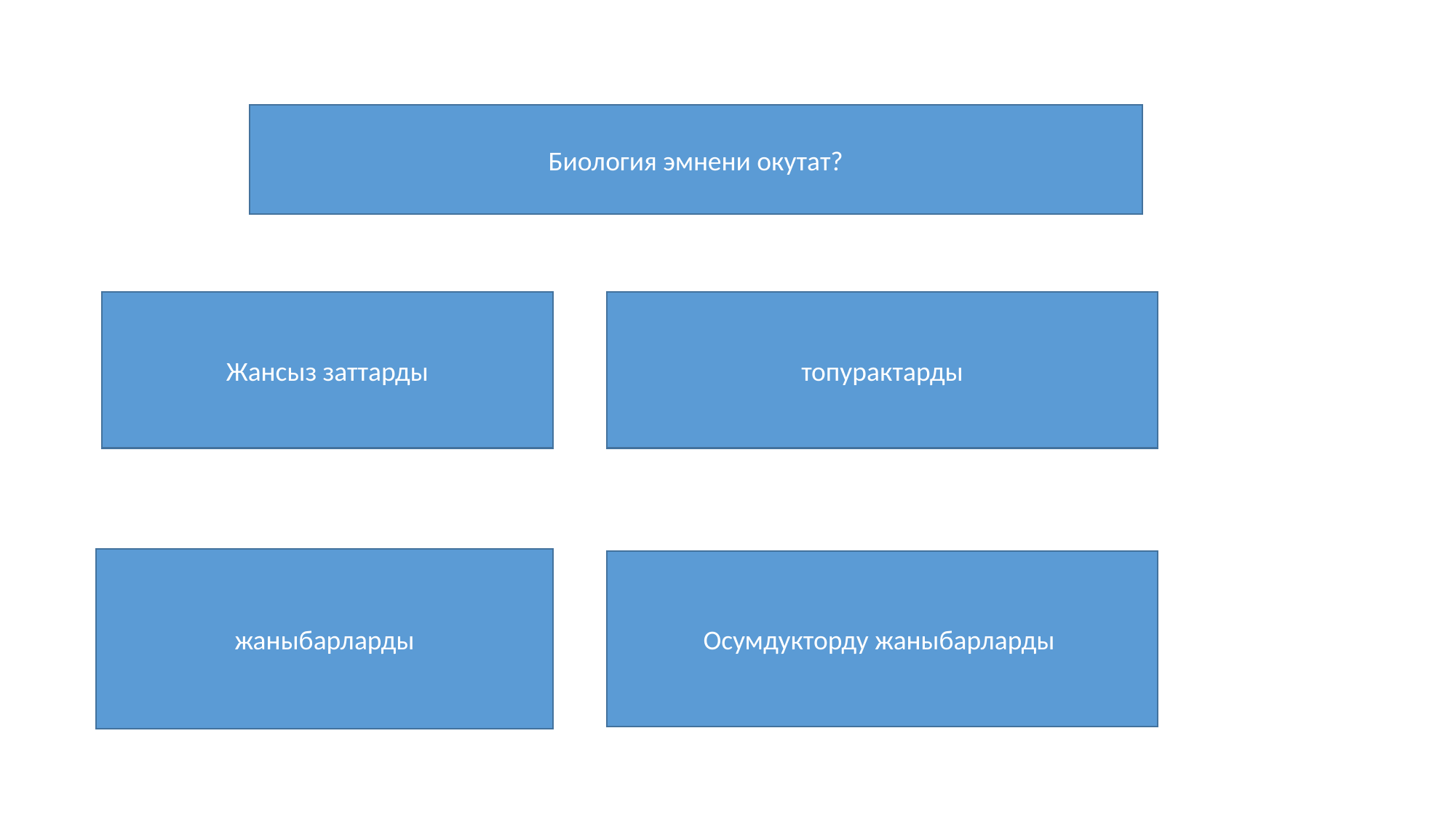

Биология эмнени окутат?
Жансыз заттарды
топурактарды
жаныбарларды
Осумдукторду жаныбарларды